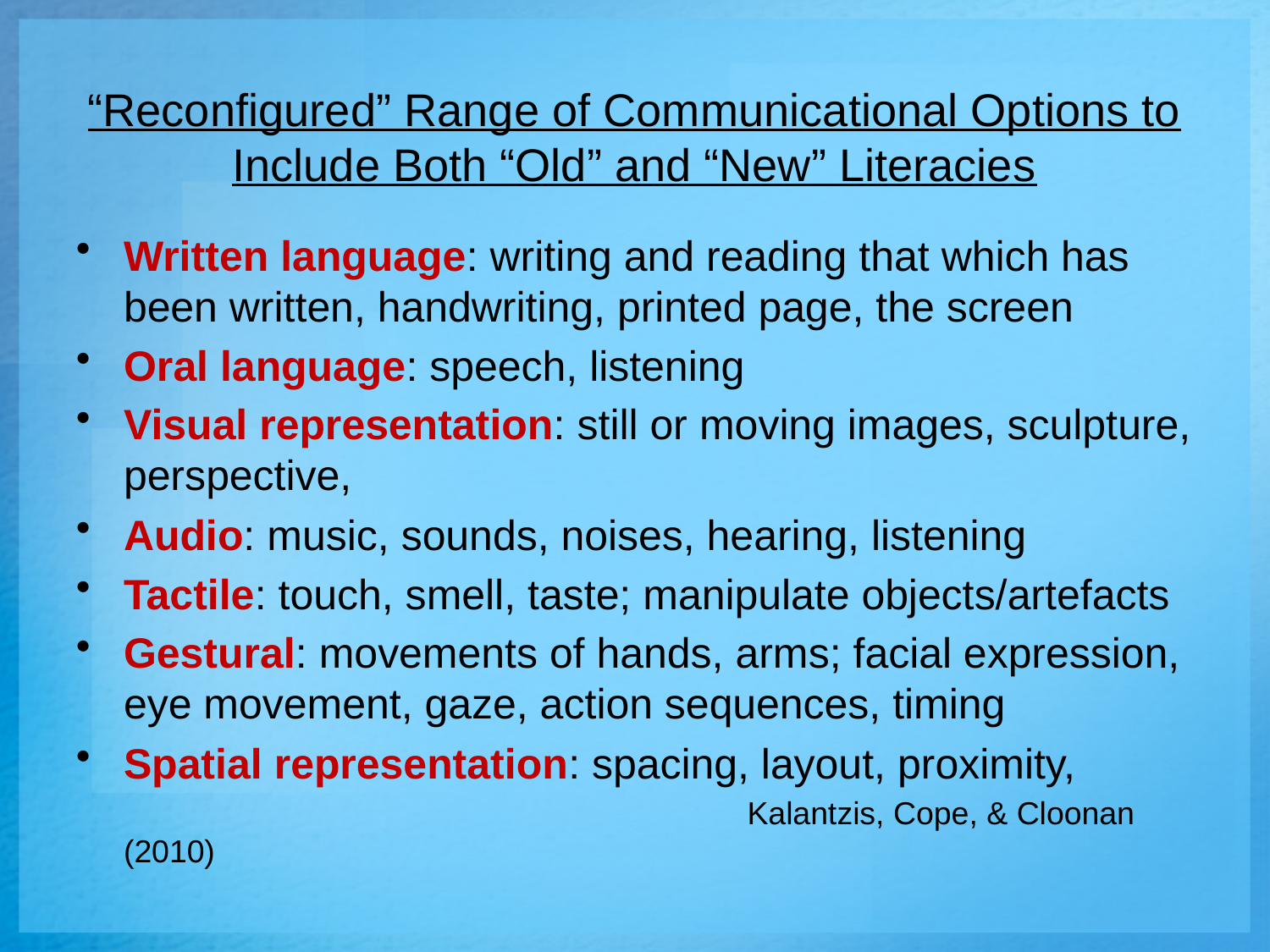

# “Reconfigured” Range of Communicational Options to Include Both “Old” and “New” Literacies
Written language: writing and reading that which has been written, handwriting, printed page, the screen
Oral language: speech, listening
Visual representation: still or moving images, sculpture, perspective,
Audio: music, sounds, noises, hearing, listening
Tactile: touch, smell, taste; manipulate objects/artefacts
Gestural: movements of hands, arms; facial expression, eye movement, gaze, action sequences, timing
Spatial representation: spacing, layout, proximity,
					             Kalantzis, Cope, & Cloonan (2010)